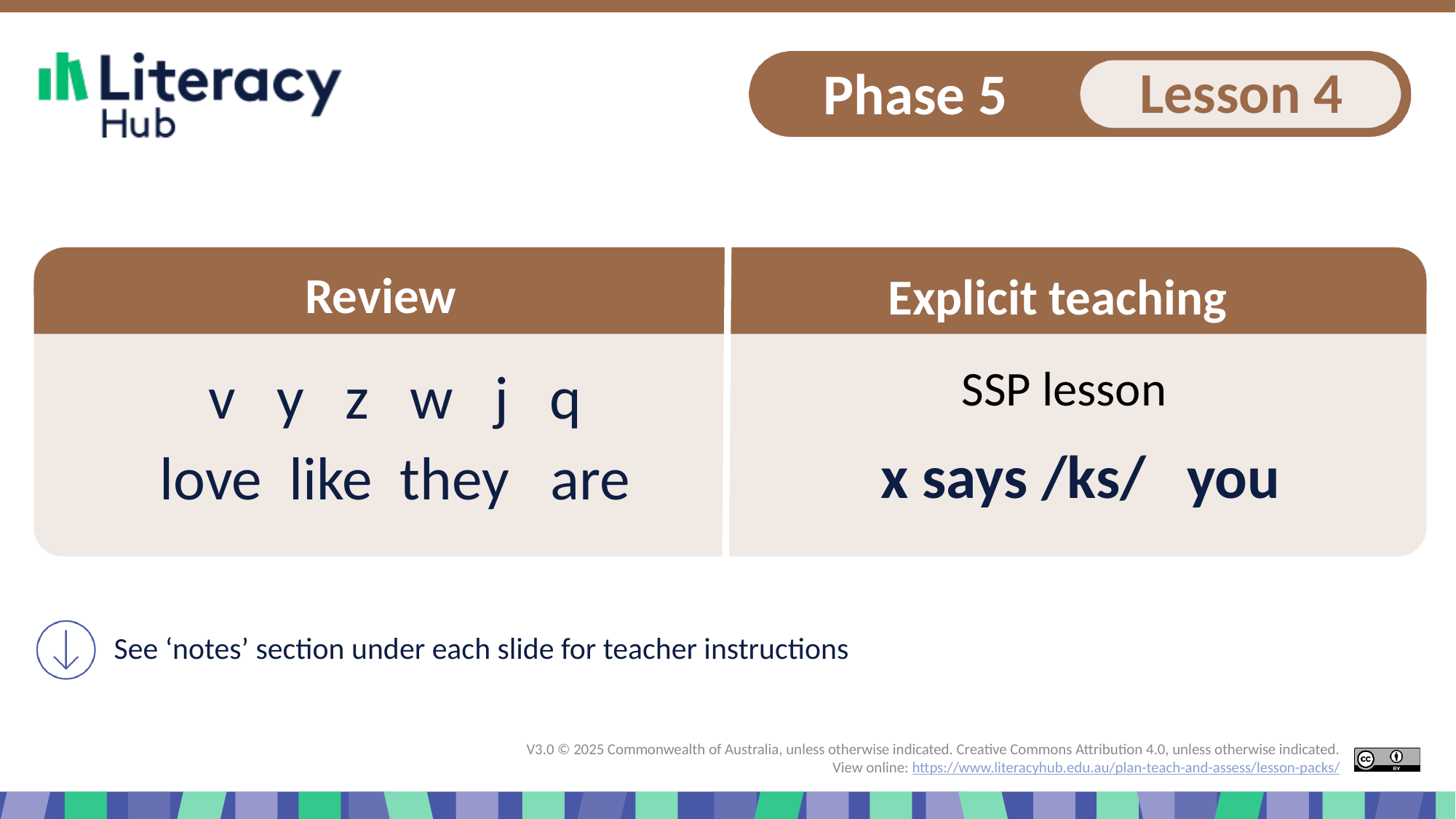

# Slide 1 Start of presentation x says /ks/
v   y   z   w   j   q
love  like  they   are
x says /ks/   you